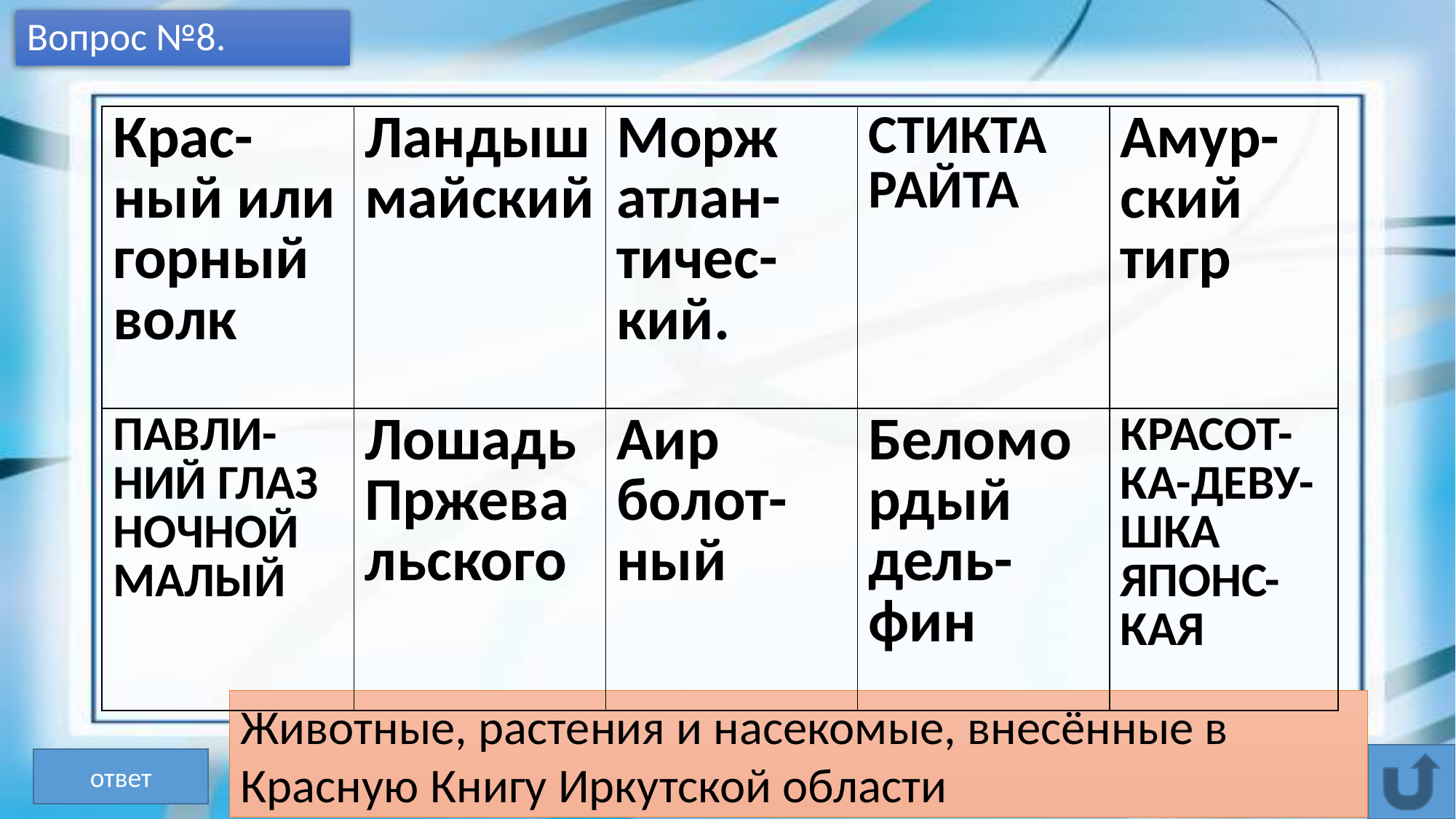

# Вопрос №8.
| Крас-ный или горный волк | Ландыш майский | Морж атлан-тичес-кий. | СТИКТА РАЙТА | Амур-ский тигр |
| --- | --- | --- | --- | --- |
| ПАВЛИ-НИЙ ГЛАЗ НОЧНОЙ МАЛЫЙ | Лошадь Пржевальского | Аир болот-ный | Беломордый дель-фин | КРАСОТ-КА-ДЕВУ-ШКА ЯПОНС-КАЯ |
Животные, растения и насекомые, внесённые в Красную Книгу Иркутской области

ответ